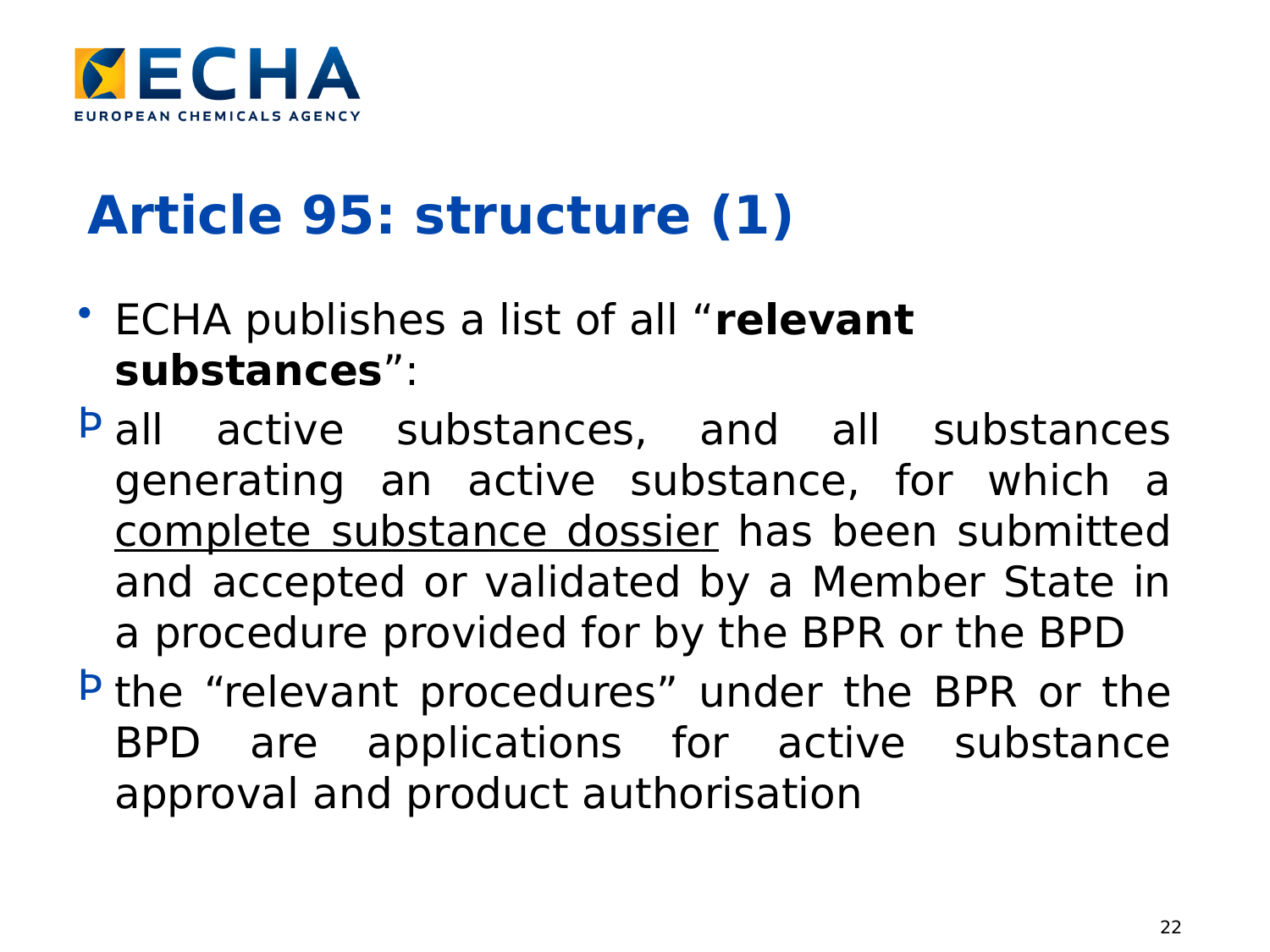

Article 95: structure (1)
ECHA publishes a list of all “relevant substances”:
all active substances, and all substances generating an active substance, for which a complete substance dossier has been submitted and accepted or validated by a Member State in a procedure provided for by the BPR or the BPD
the “relevant procedures” under the BPR or the BPD are applications for active substance approval and product authorisation
22